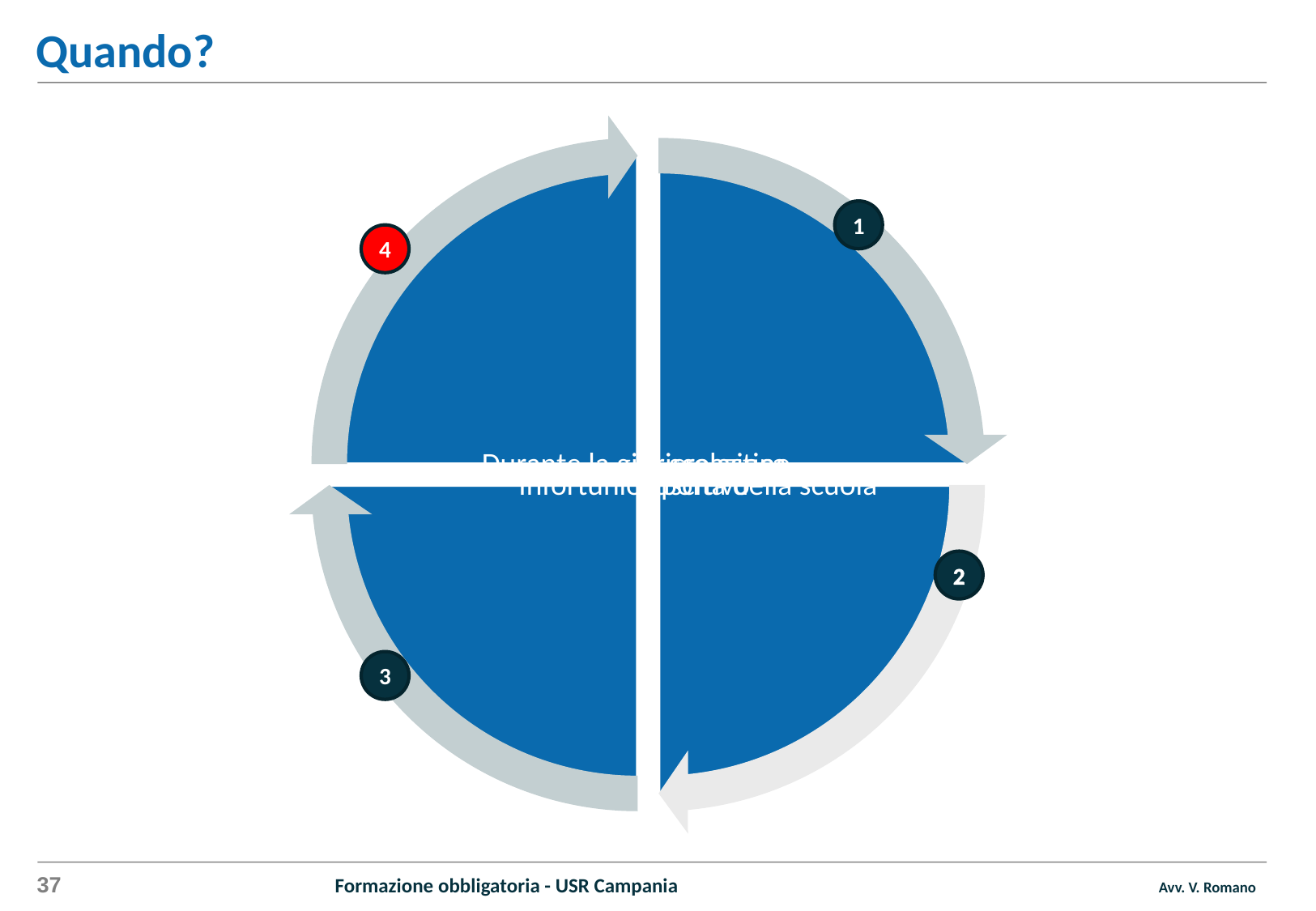

Quando?
Durante la ricreazione
All’ingresso ed all’uscita della scuola
Infortunio sportivo
Durante la gita scolastica
1
4
2
3